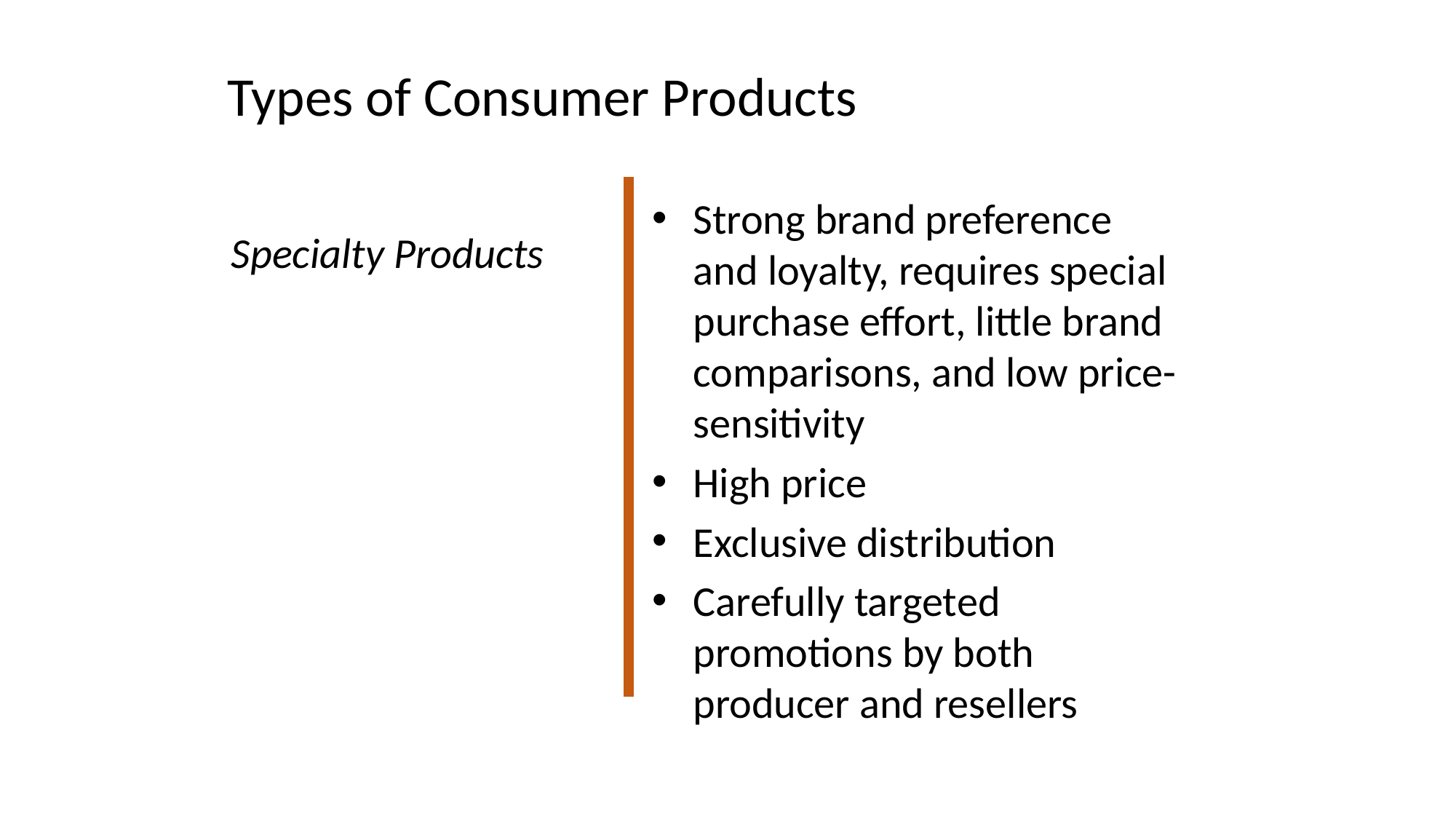

# Types of Consumer Products

Strong brand preference and loyalty, requires special purchase effort, little brand comparisons, and low price-sensitivity
High price
Exclusive distribution
Carefully targeted promotions by both producer and resellers
Specialty Products